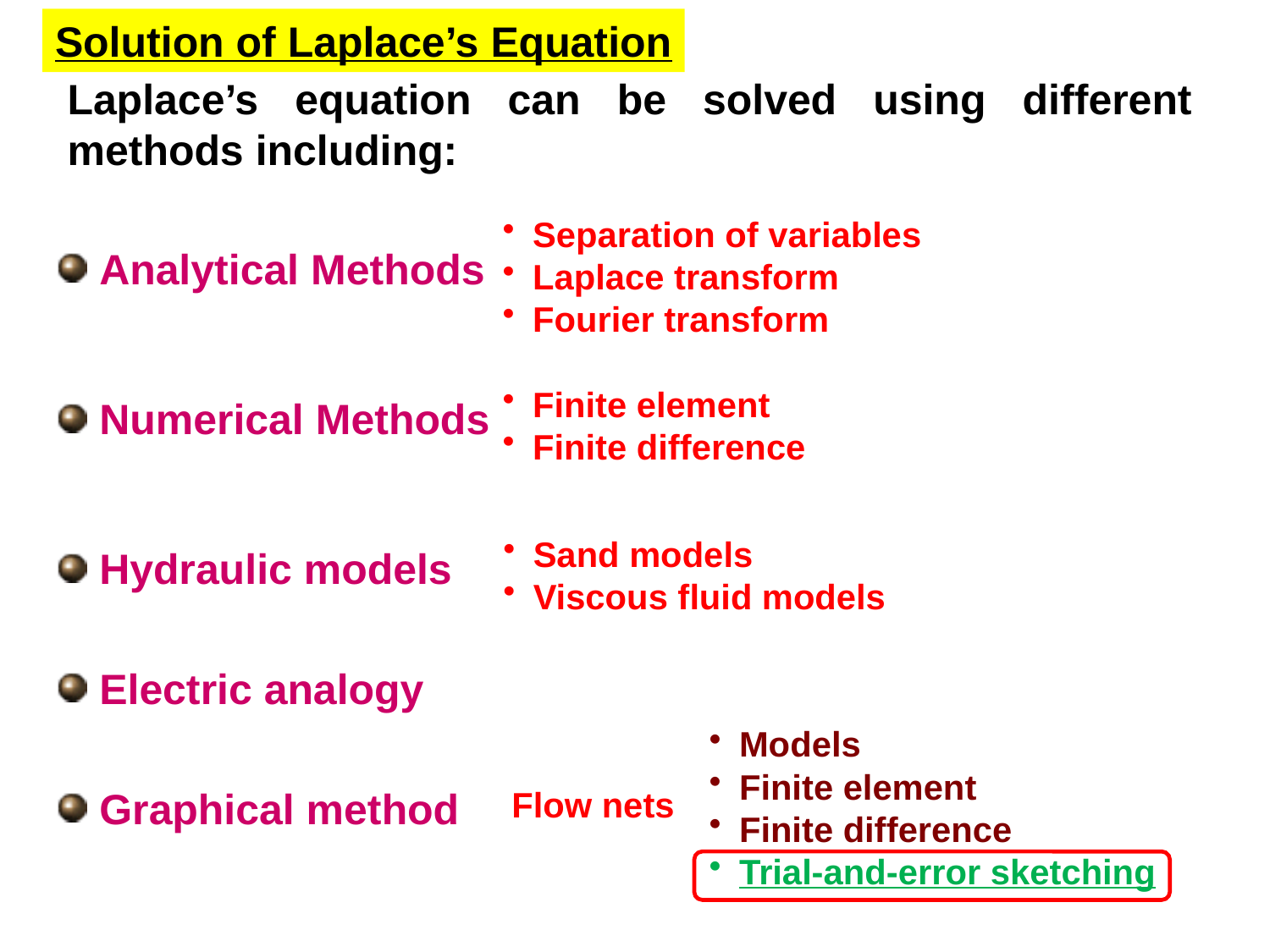

Solution of Laplace’s Equation
Laplace’s equation can be solved using different methods including:
Separation of variables
Laplace transform
Fourier transform
 Analytical Methods
Finite element
Finite difference
 Numerical Methods
Sand models
Viscous fluid models
 Hydraulic models
 Electric analogy
Models
Finite element
Finite difference
Trial-and-error sketching
 Graphical method
Flow nets